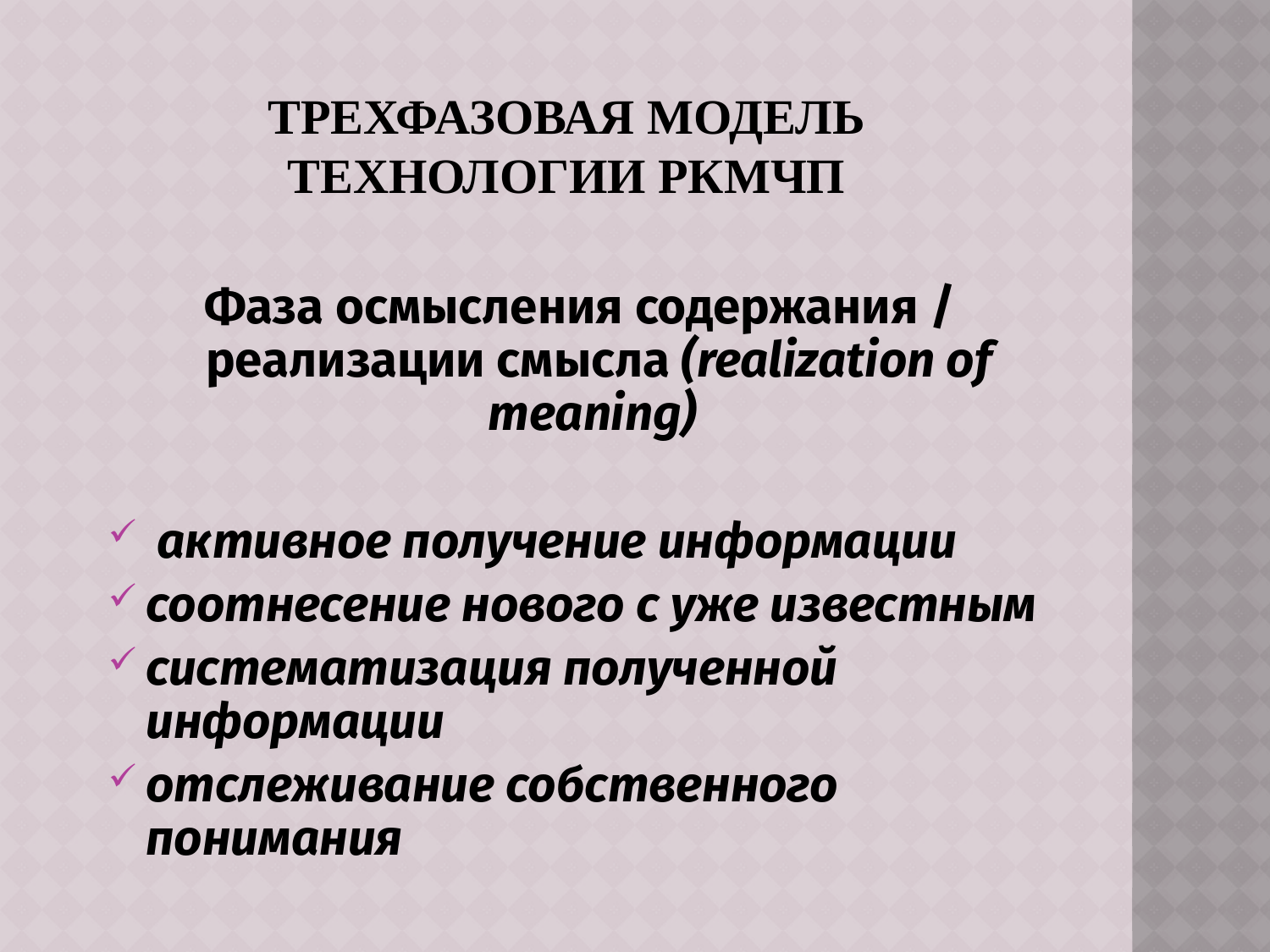

# Трехфазовая модель технологии РКМЧП
Фаза осмысления содержания / реализации смысла (realization of meaning)

 активное получение информации
соотнесение нового с уже известным
систематизация полученной информации
отслеживание собственного понимания